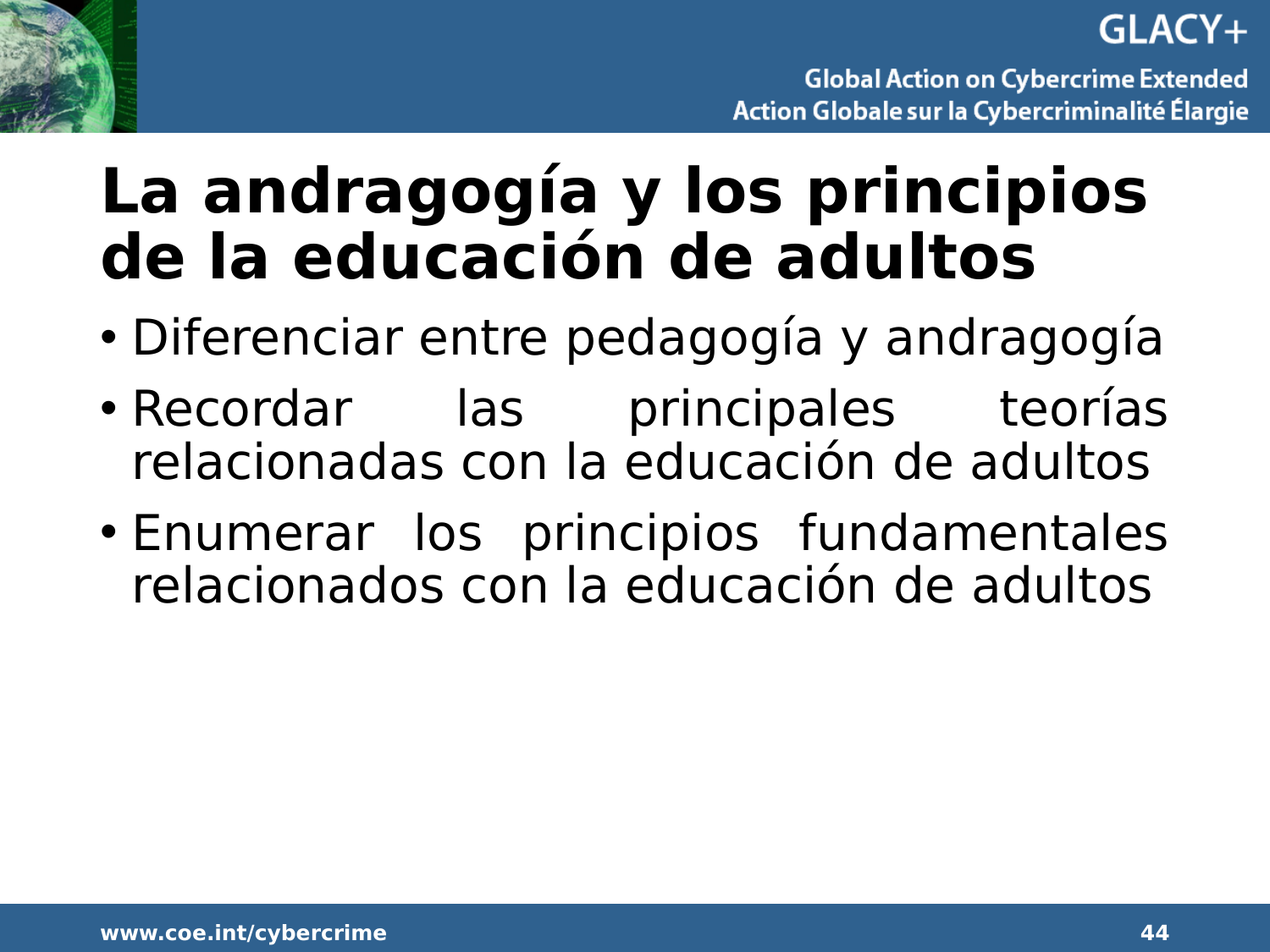

# La andragogía y los principios de la educación de adultos
Diferenciar entre pedagogía y andragogía
Recordar las principales teorías relacionadas con la educación de adultos
Enumerar los principios fundamentales relacionados con la educación de adultos
www.coe.int/cybercrime
44